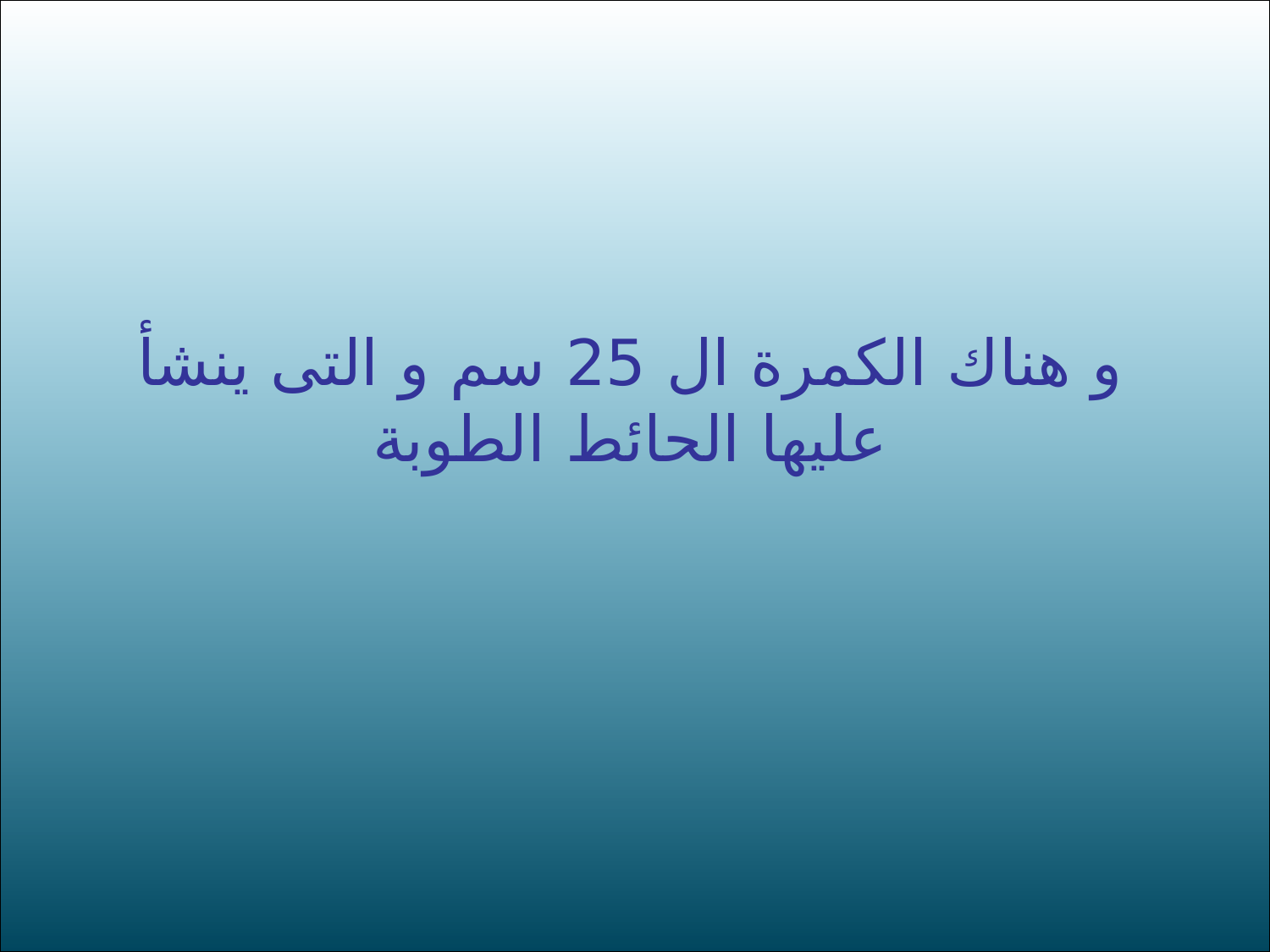

و هناك الكمرة ال 25 سم و التى ينشأ عليها الحائط الطوبة